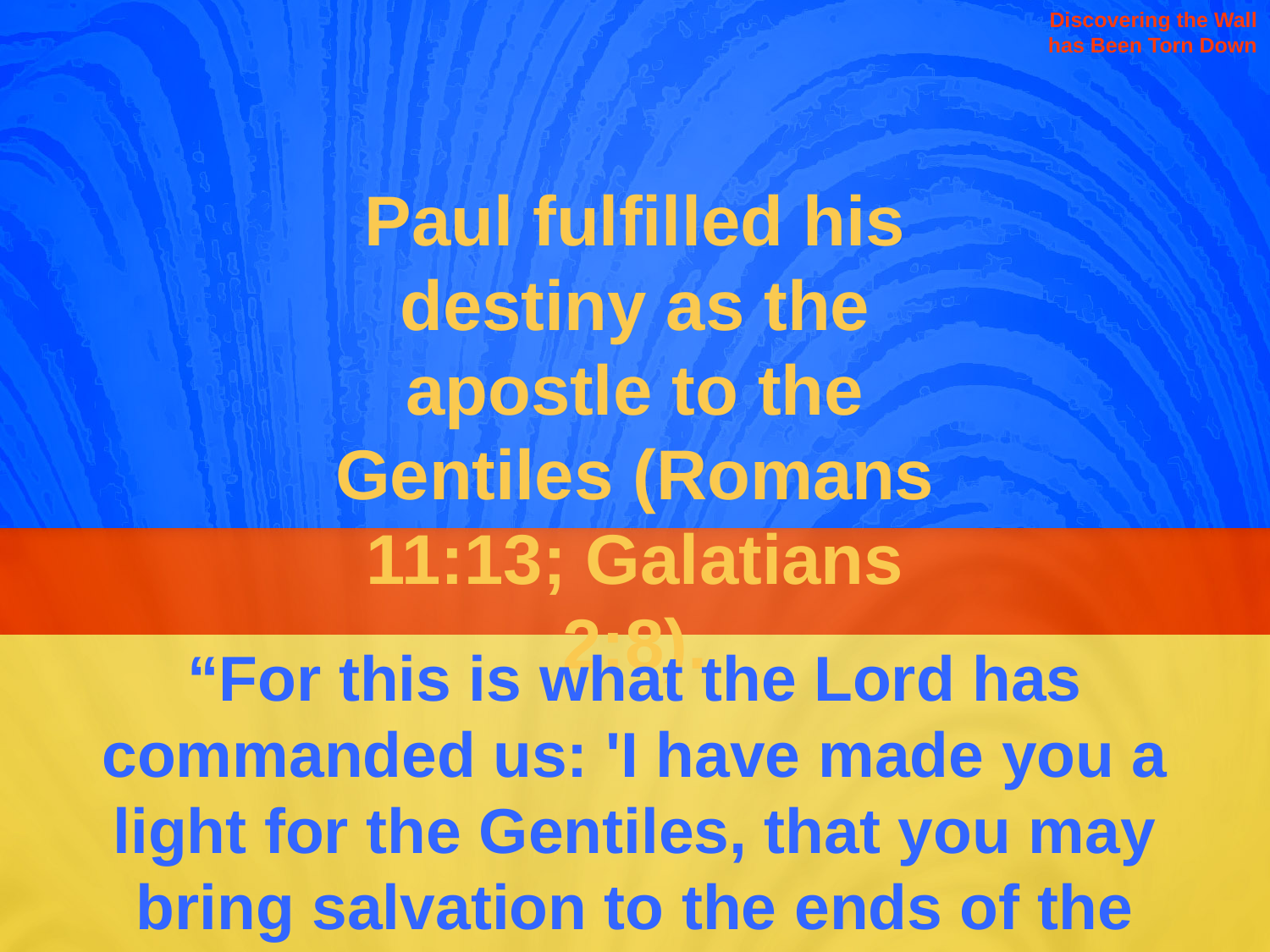

Discovering the Wall has Been Torn Down
Paul fulfilled his destiny as the apostle to the Gentiles (Romans 11:13; Galatians 2:8).
“For this is what the Lord has commanded us: 'I have made you a light for the Gentiles, that you may bring salvation to the ends of the earth” (Acts 13: 47).